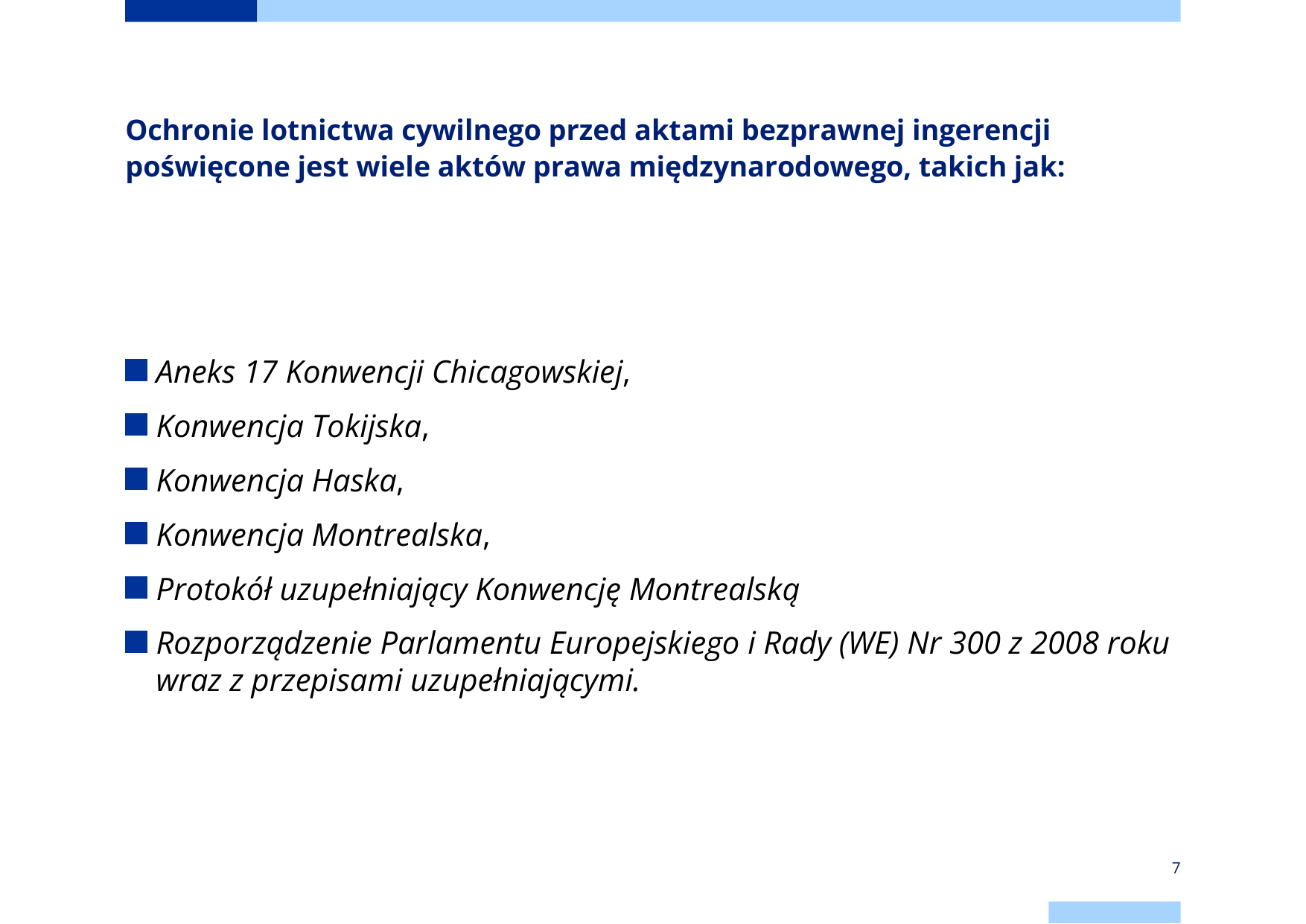

# Ochronie lotnictwa cywilnego przed aktami bezprawnej ingerencji poświęcone jest wiele aktów prawa międzynarodowego, takich jak:
Aneks 17 Konwencji Chicagowskiej,
Konwencja Tokijska,
Konwencja Haska,
Konwencja Montrealska,
Protokół uzupełniający Konwencję Montrealską
Rozporządzenie Parlamentu Europejskiego i Rady (WE) Nr 300 z 2008 roku wraz z przepisami uzupełniającymi.
7